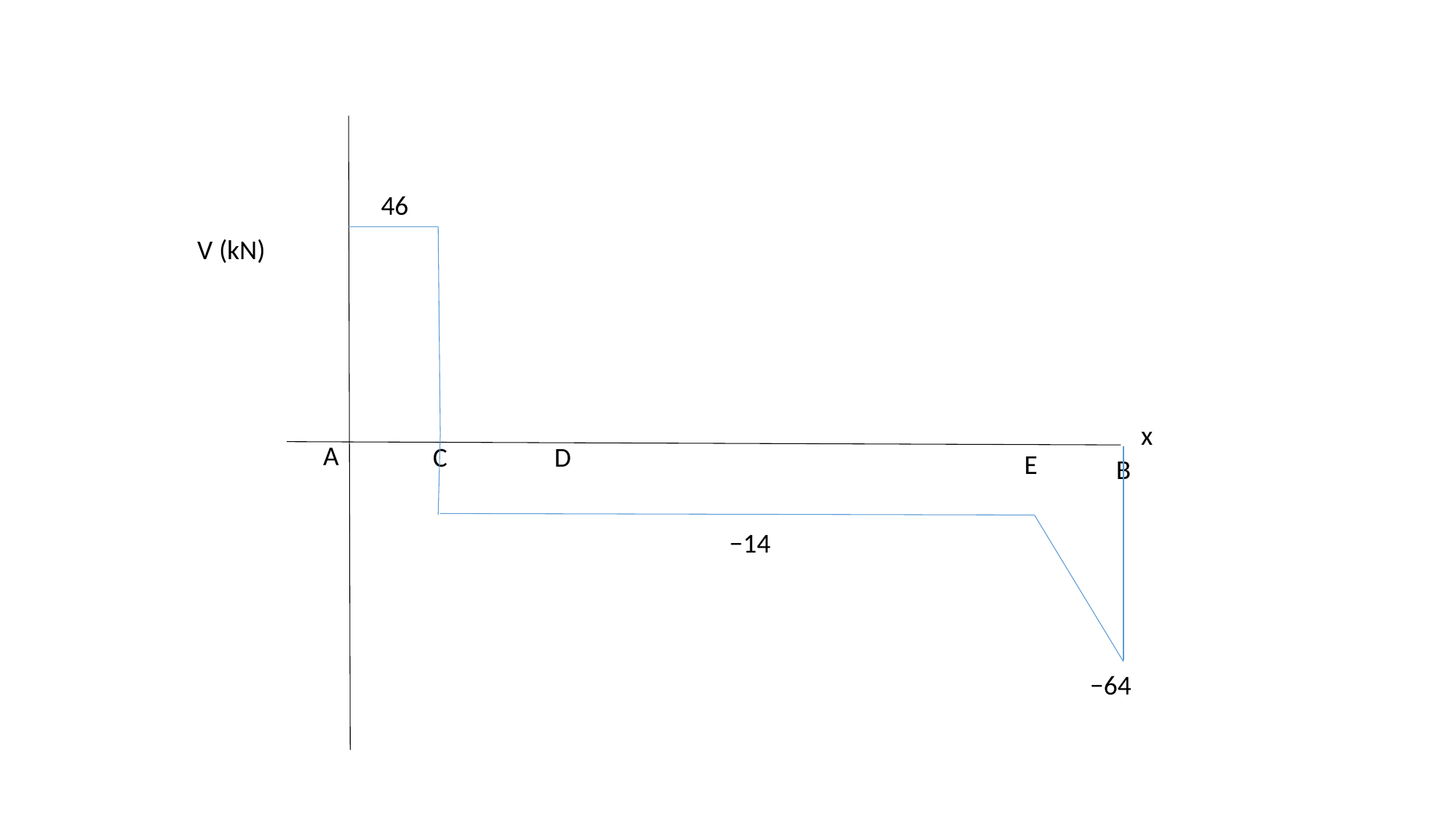

46
V (kN)
x
A
C
D
E
B
−14
−64